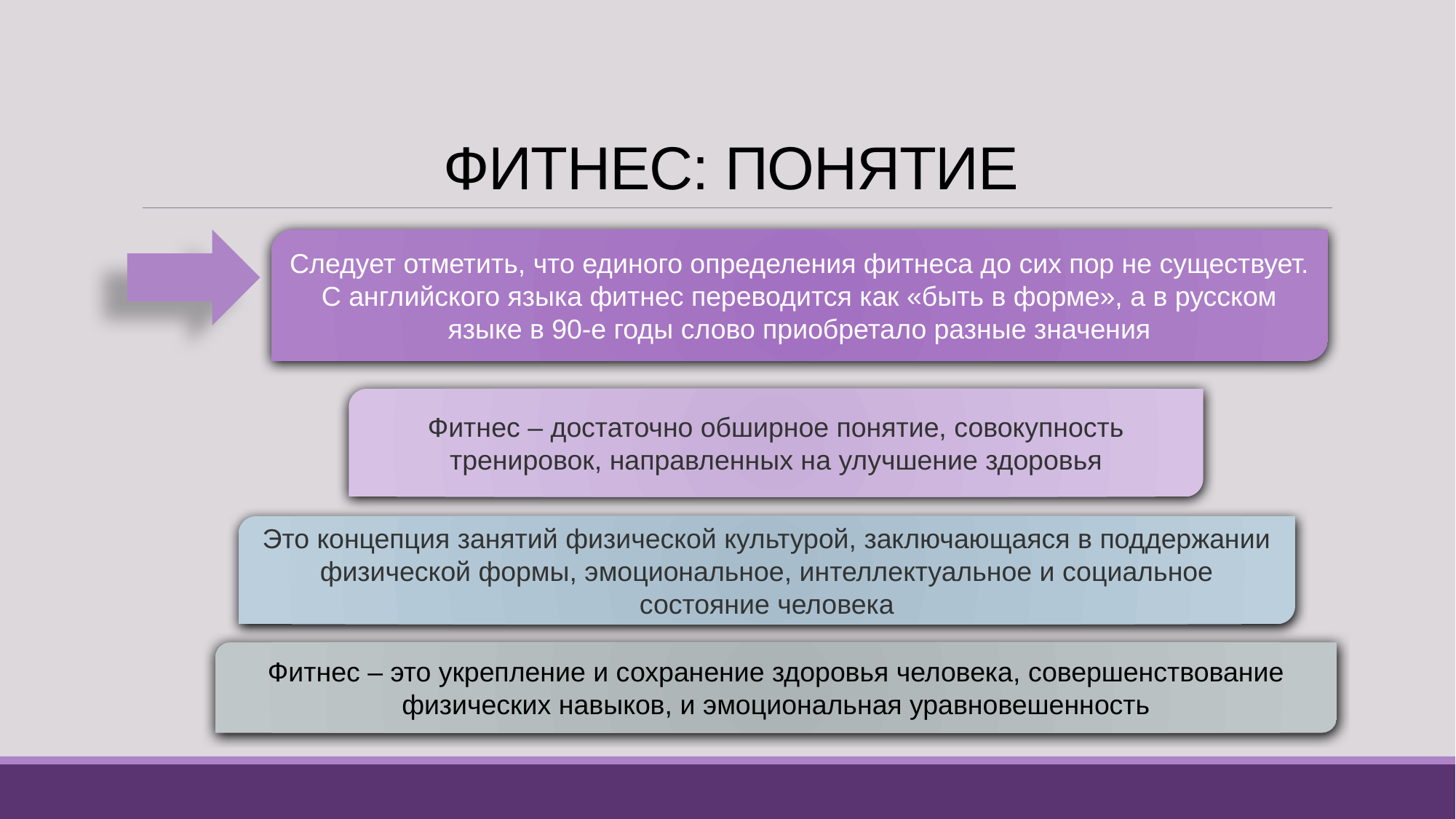

# ФИТНЕС: ПОНЯТИЕ

Следует отметить, что единого определения фитнеса до сих пор не существует. С английского языка фитнес переводится как «быть в форме», а в русском языке в 90-е годы слово приобретало разные значения
Фитнес – достаточно обширное понятие, совокупность тренировок, направленных на улучшение здоровья
Это концепция занятий физической культурой, заключающаяся в поддержании физической формы, эмоциональное, интеллектуальное и социальное состояние человека
Фитнес – это укрепление и сохранение здоровья человека, совершенствование физических навыков, и эмоциональная уравновешенность